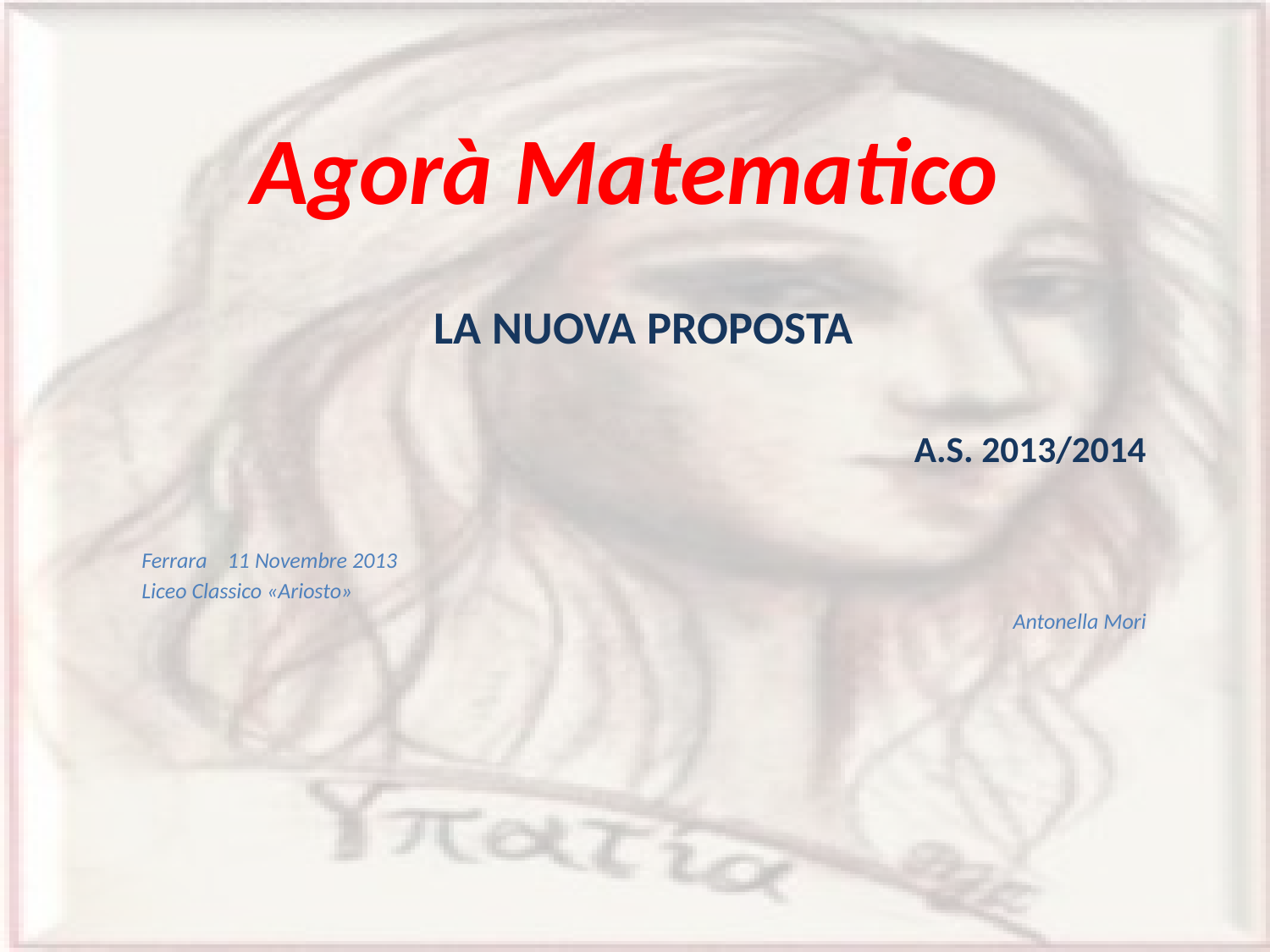

# Agorà Matematico

La nuova proposta

a.s. 2013/2014

Ferrara    11 Novembre 2013
Liceo Classico «Ariosto»
Antonella Mori